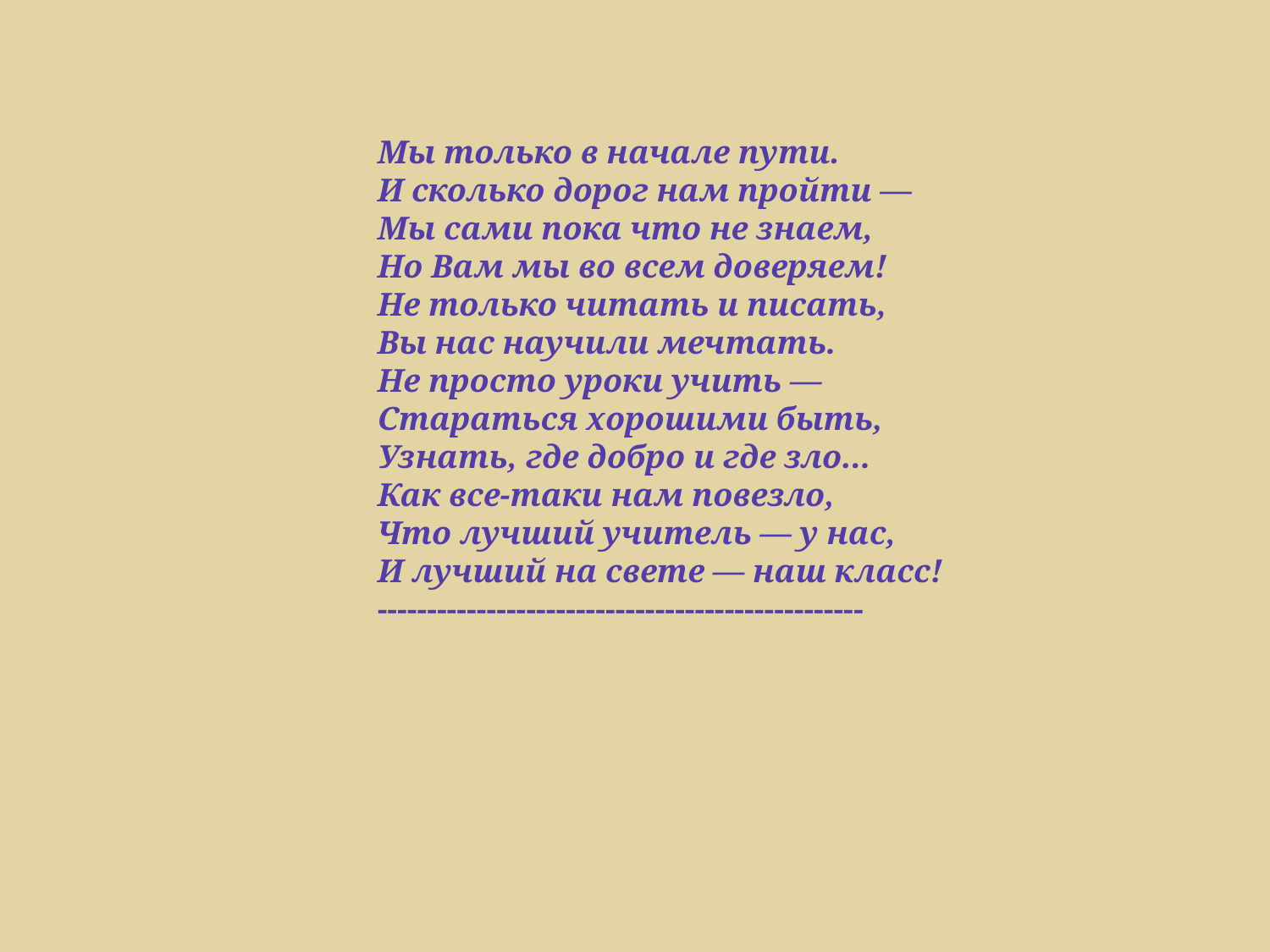

Мы только в начале пути.
И сколько дорог нам пройти —
Мы сами пока что не знаем,
Но Вам мы во всем доверяем!
Не только читать и писать,
Вы нас научили мечтать.
Не просто уроки учить —
Стараться хорошими быть,
Узнать, где добро и где зло...
Как все-таки нам повезло,
Что лучший учитель — у нас,
И лучший на свете — наш класс!
-------------------------------------------------